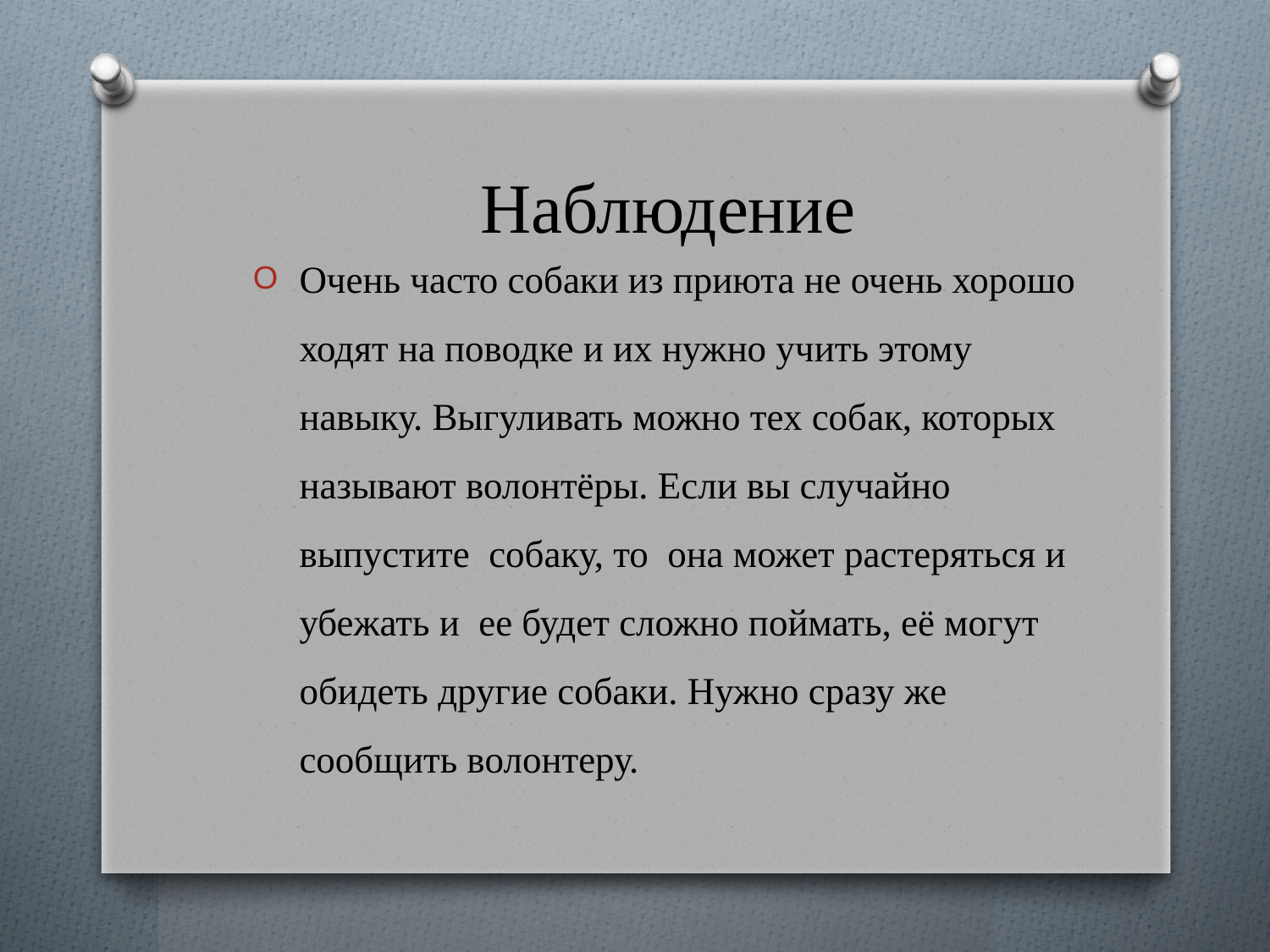

# Наблюдение
Очень часто собаки из приюта не очень хорошо ходят на поводке и их нужно учить этому навыку. Выгуливать можно тех собак, которых называют волонтёры. Если вы случайно выпустите  собаку, то  она может растеряться и убежать и  ее будет сложно поймать, её могут обидеть другие собаки. Нужно сразу же сообщить волонтеру.